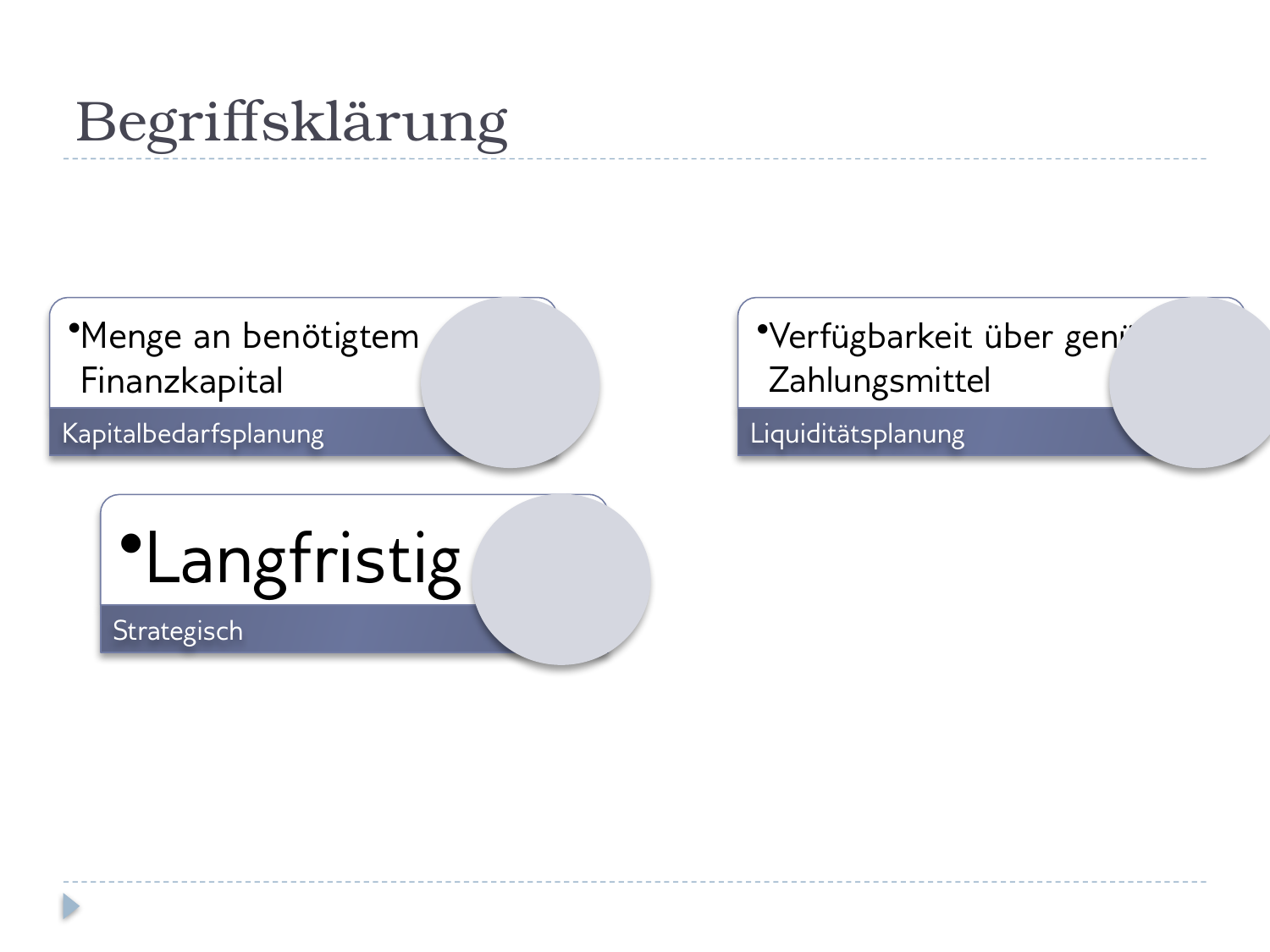

# Begriffsklärung
Kapitalbedarfsplanung
Menge an benötigtem Finanzkapital
Liquiditätsplanung
Strategisch
Langfristig
Verfügbarkeit über genügend Zahlungsmittel